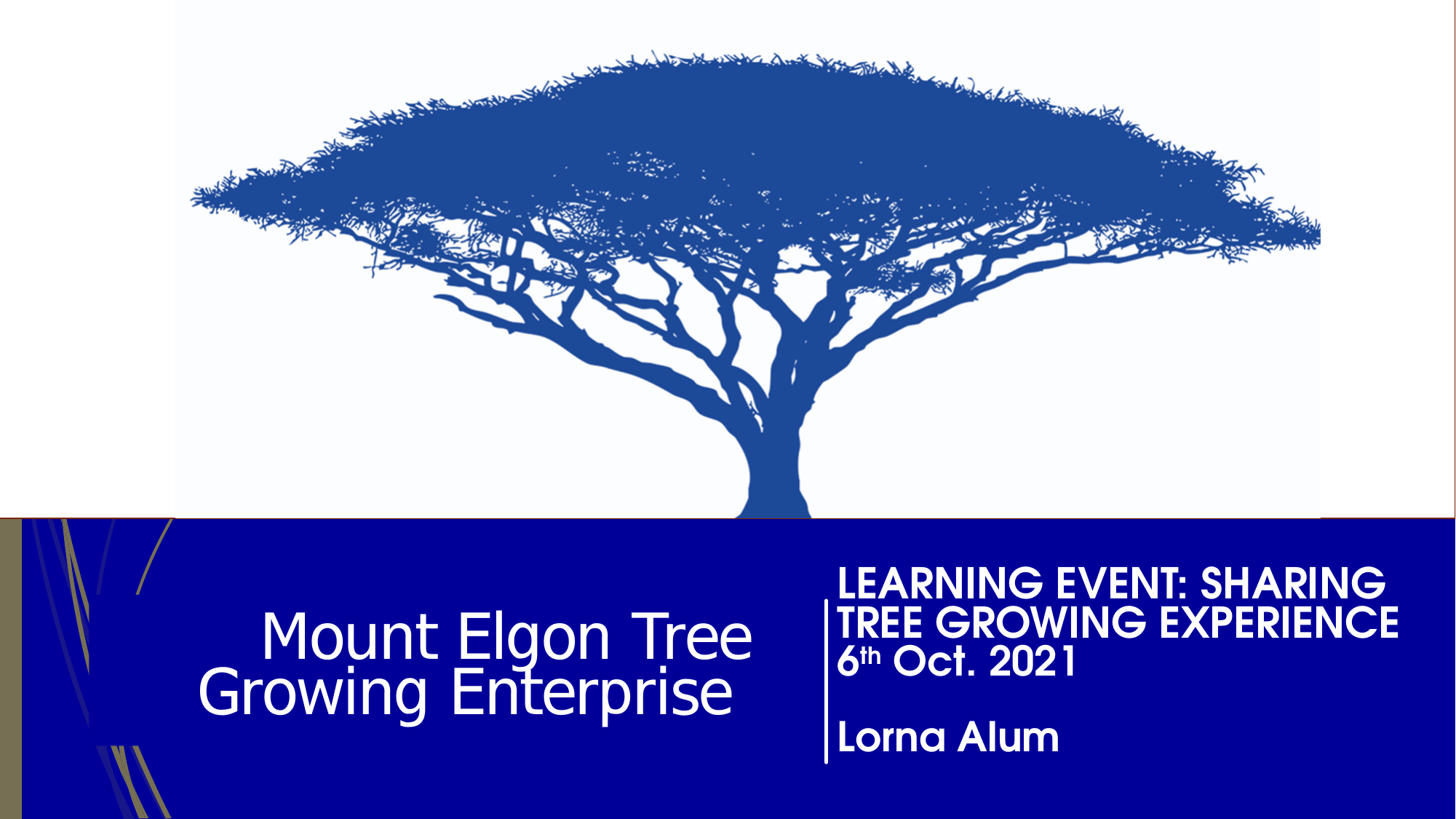

# LEARNING EVENT: SHARING TREE GROWING EXPERIENCE 6th Oct. 2021 Lorna Alum
Mount Elgon Tree Growing Enterprise